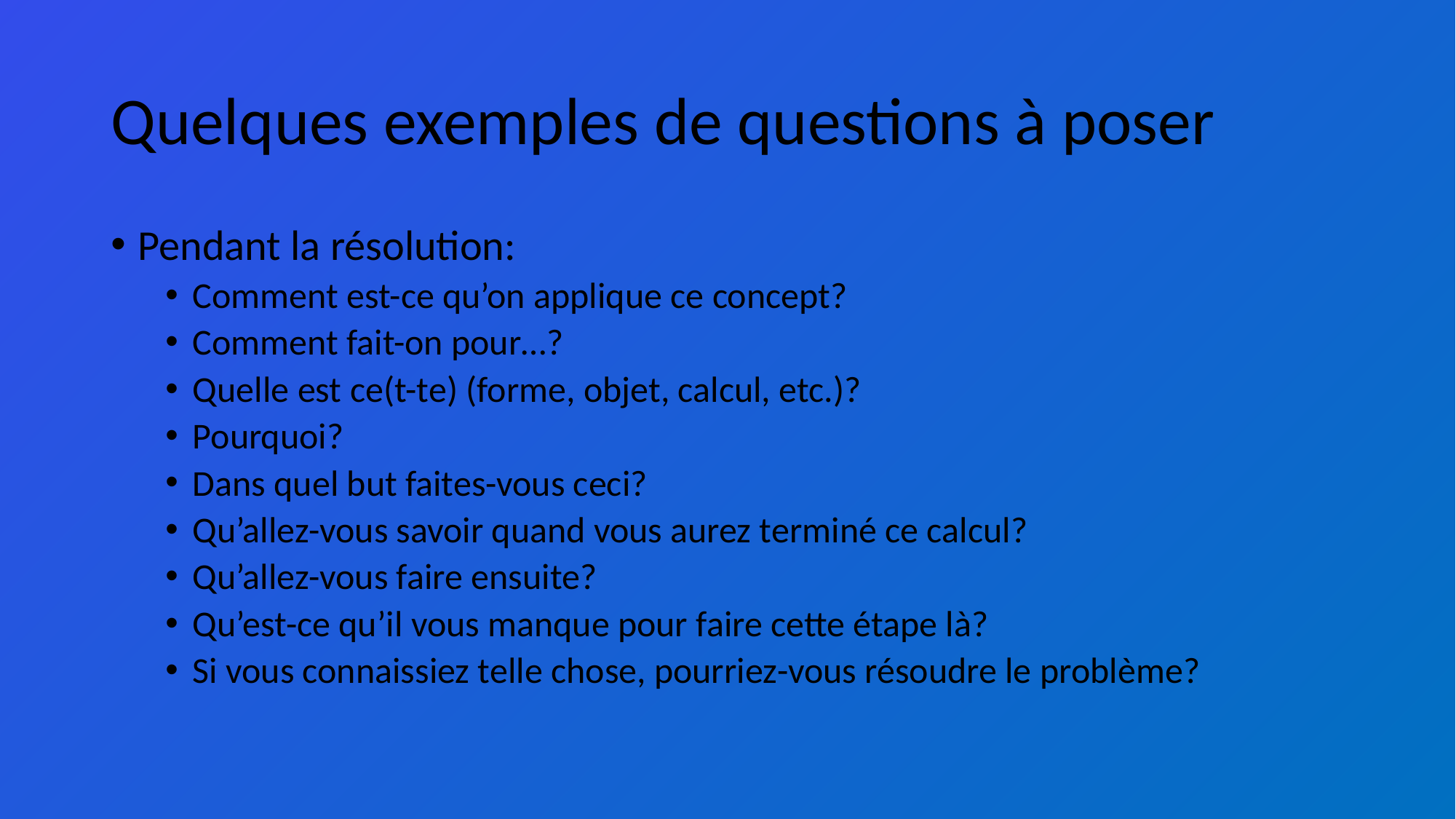

# Quelques exemples de questions à poser
Pendant la résolution:
Comment est-ce qu’on applique ce concept?
Comment fait-on pour…?
Quelle est ce(t-te) (forme, objet, calcul, etc.)?
Pourquoi?
Dans quel but faites-vous ceci?
Qu’allez-vous savoir quand vous aurez terminé ce calcul?
Qu’allez-vous faire ensuite?
Qu’est-ce qu’il vous manque pour faire cette étape là?
Si vous connaissiez telle chose, pourriez-vous résoudre le problème?